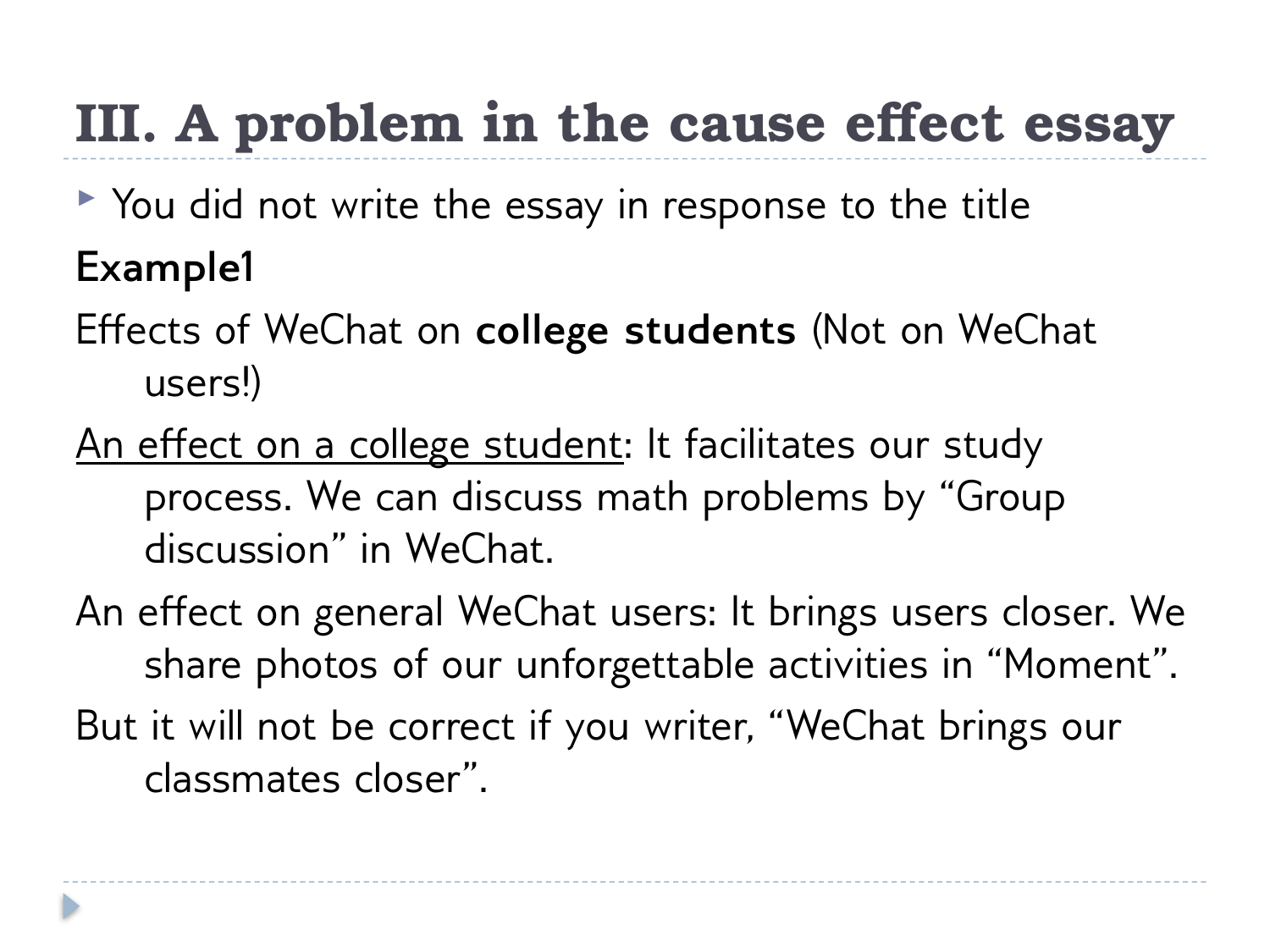

# III. A problem in the cause effect essay
You did not write the essay in response to the title
Example1
Effects of WeChat on college students (Not on WeChat users!)
An effect on a college student: It facilitates our study process. We can discuss math problems by “Group discussion” in WeChat.
An effect on general WeChat users: It brings users closer. We share photos of our unforgettable activities in “Moment”.
But it will not be correct if you writer, “WeChat brings our classmates closer”.